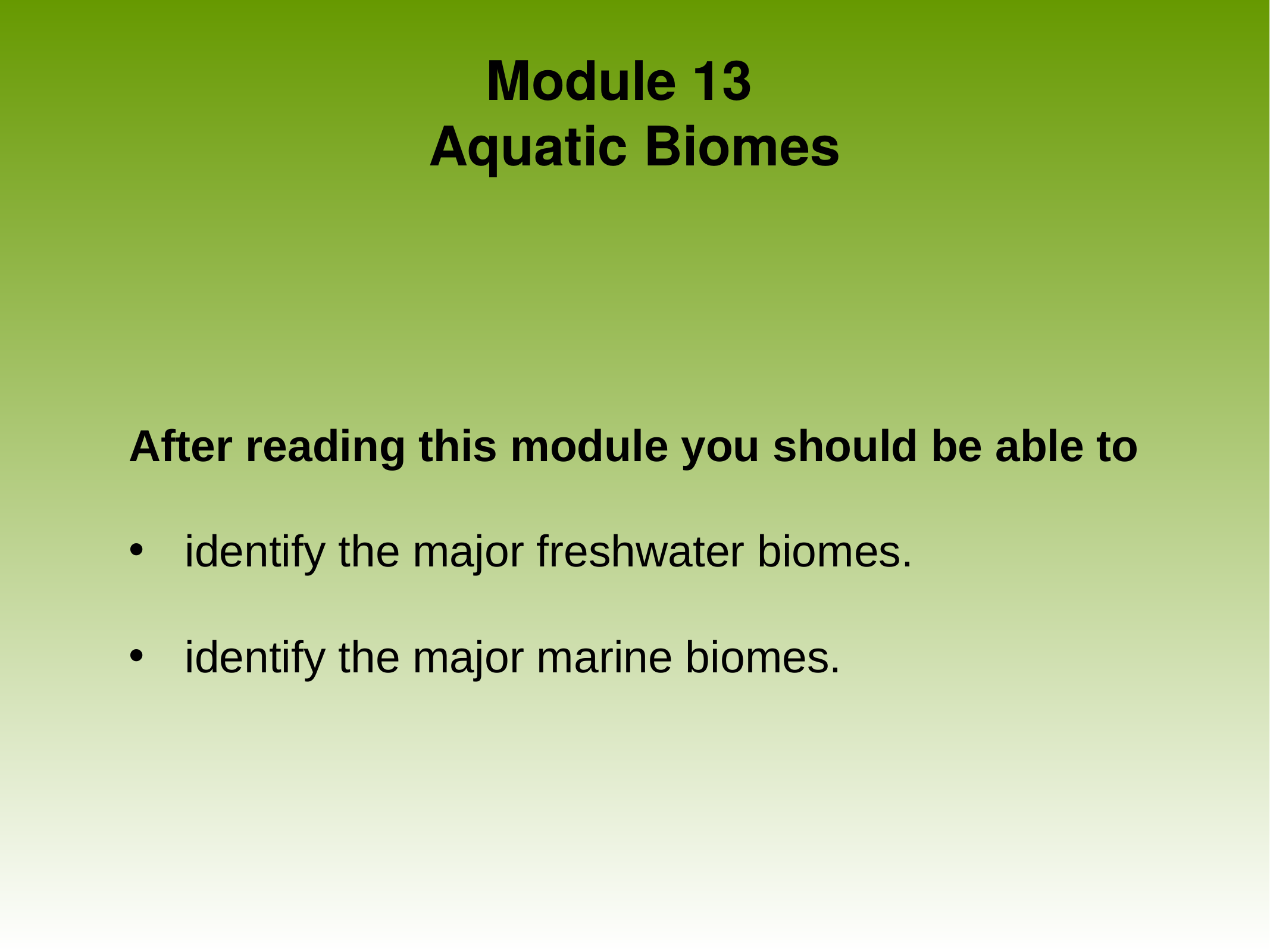

# Module 13 Aquatic Biomes
After reading this module you should be able to
identify the major freshwater biomes.
identify the major marine biomes.